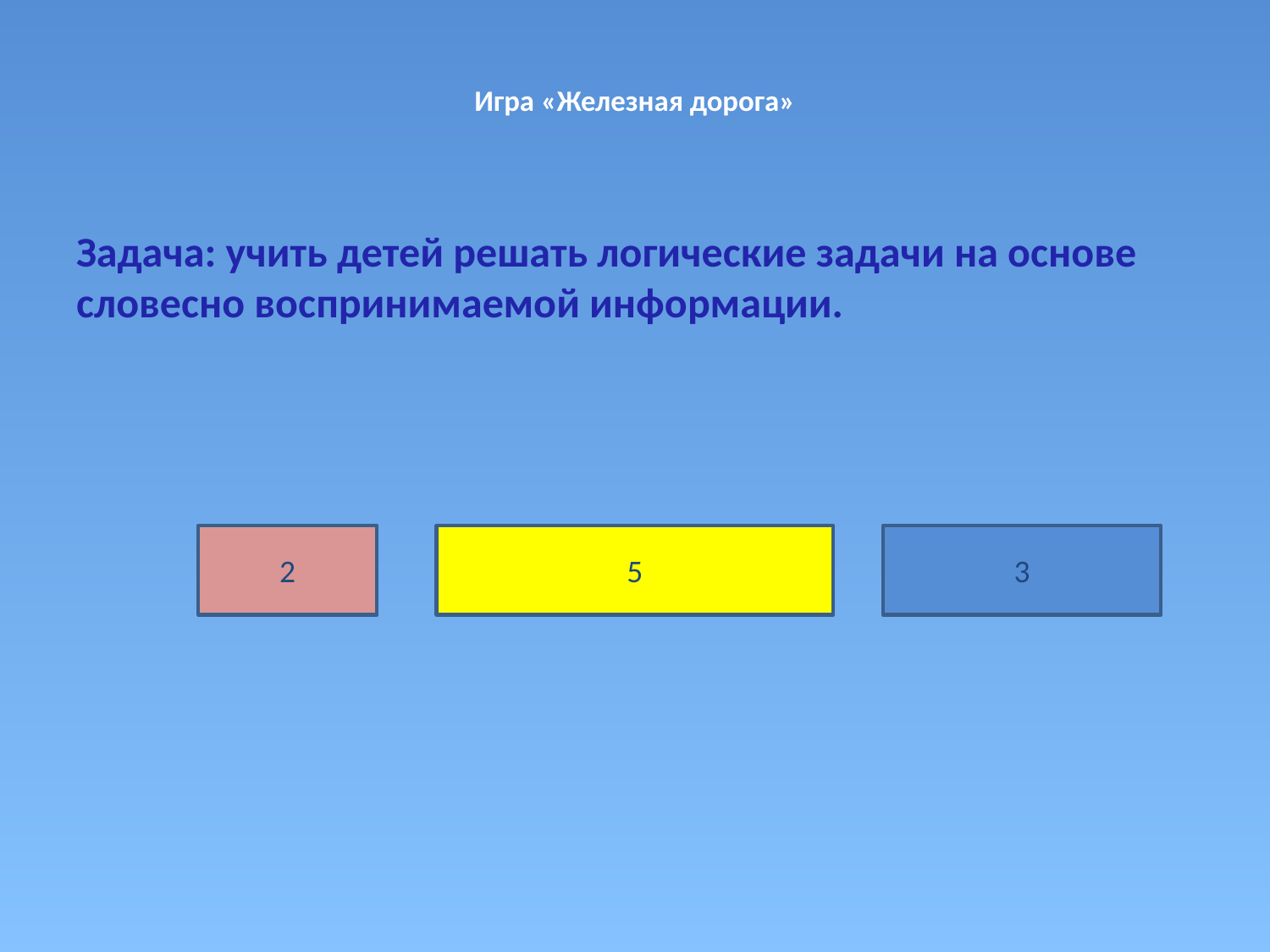

# Игра «Железная дорога»
Задача: учить детей решать логические задачи на основе словесно воспринимаемой информации.

2
5
3